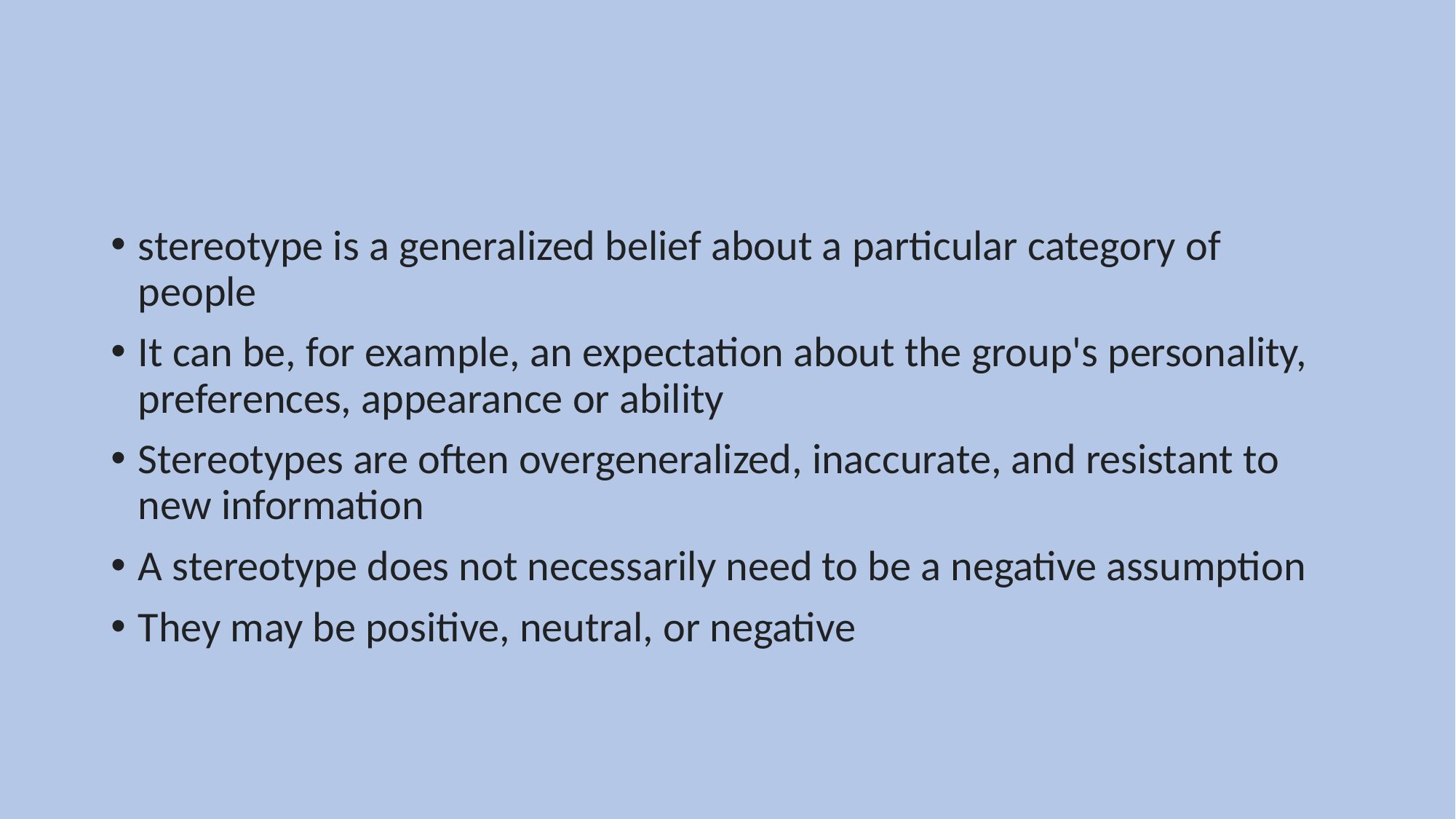

#
stereotype is a generalized belief about a particular category of people
It can be, for example, an expectation about the group's personality, preferences, appearance or ability
Stereotypes are often overgeneralized, inaccurate, and resistant to new information
A stereotype does not necessarily need to be a negative assumption
They may be positive, neutral, or negative